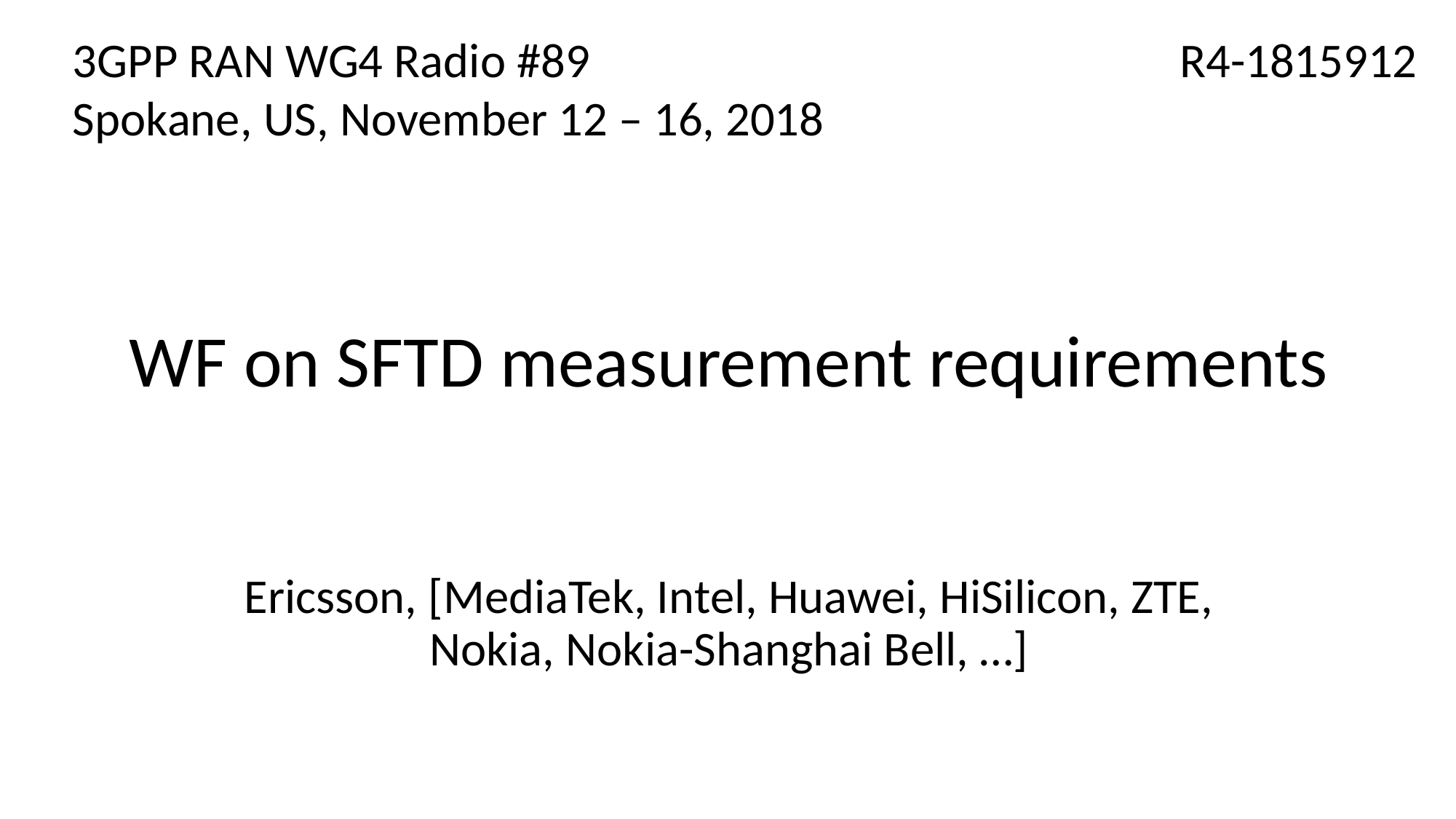

3GPP RAN WG4 Radio #89
Spokane, US, November 12 – 16, 2018
R4-1815912
# WF on SFTD measurement requirements
Ericsson, [MediaTek, Intel, Huawei, HiSilicon, ZTE, Nokia, Nokia-Shanghai Bell, …]